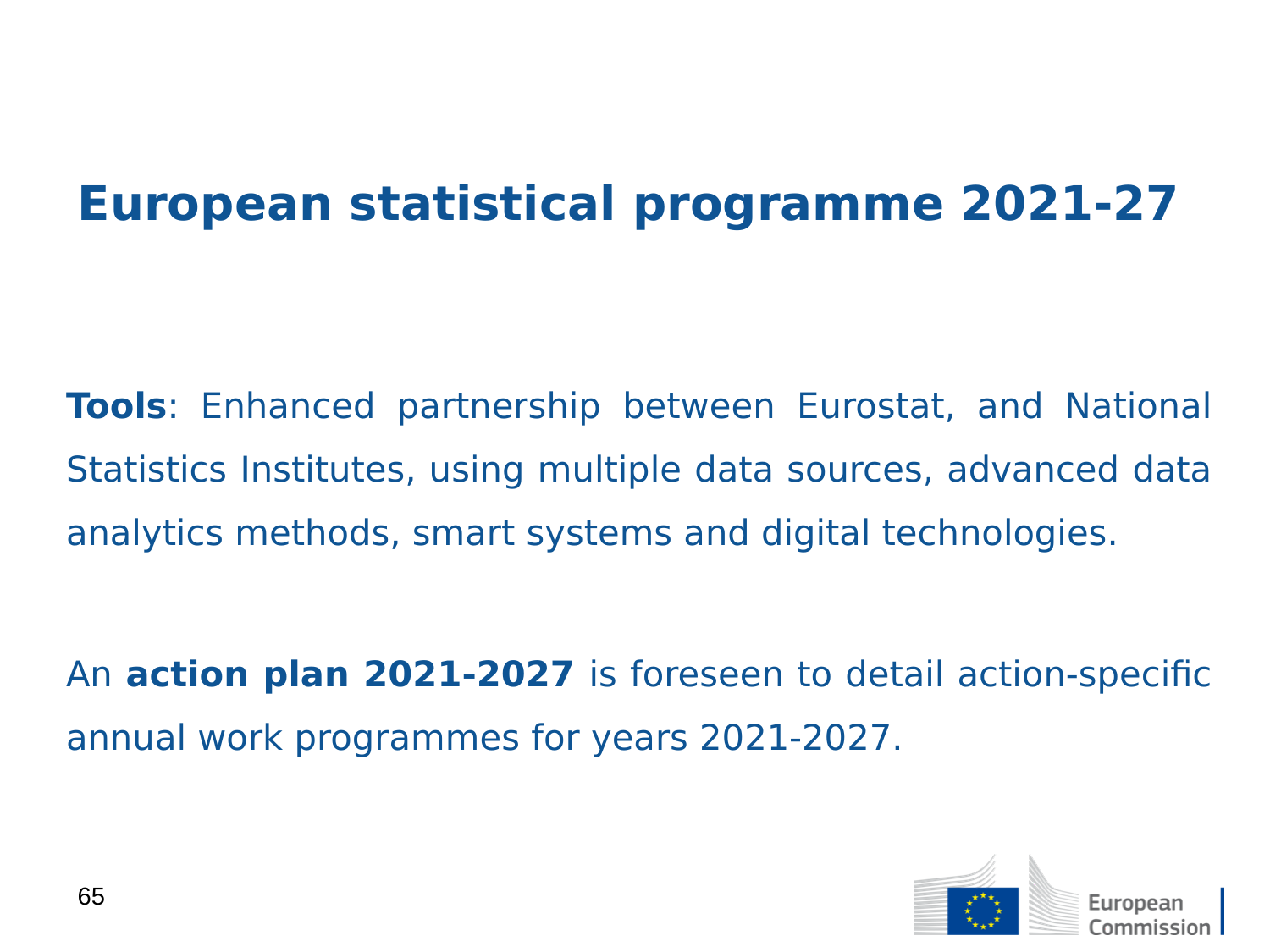

# European statistical programme 2021-27
Tools: Enhanced partnership between Eurostat, and National Statistics Institutes, using multiple data sources, advanced data analytics methods, smart systems and digital technologies.

An action plan 2021-2027 is foreseen to detail action-specific annual work programmes for years 2021-2027.

65